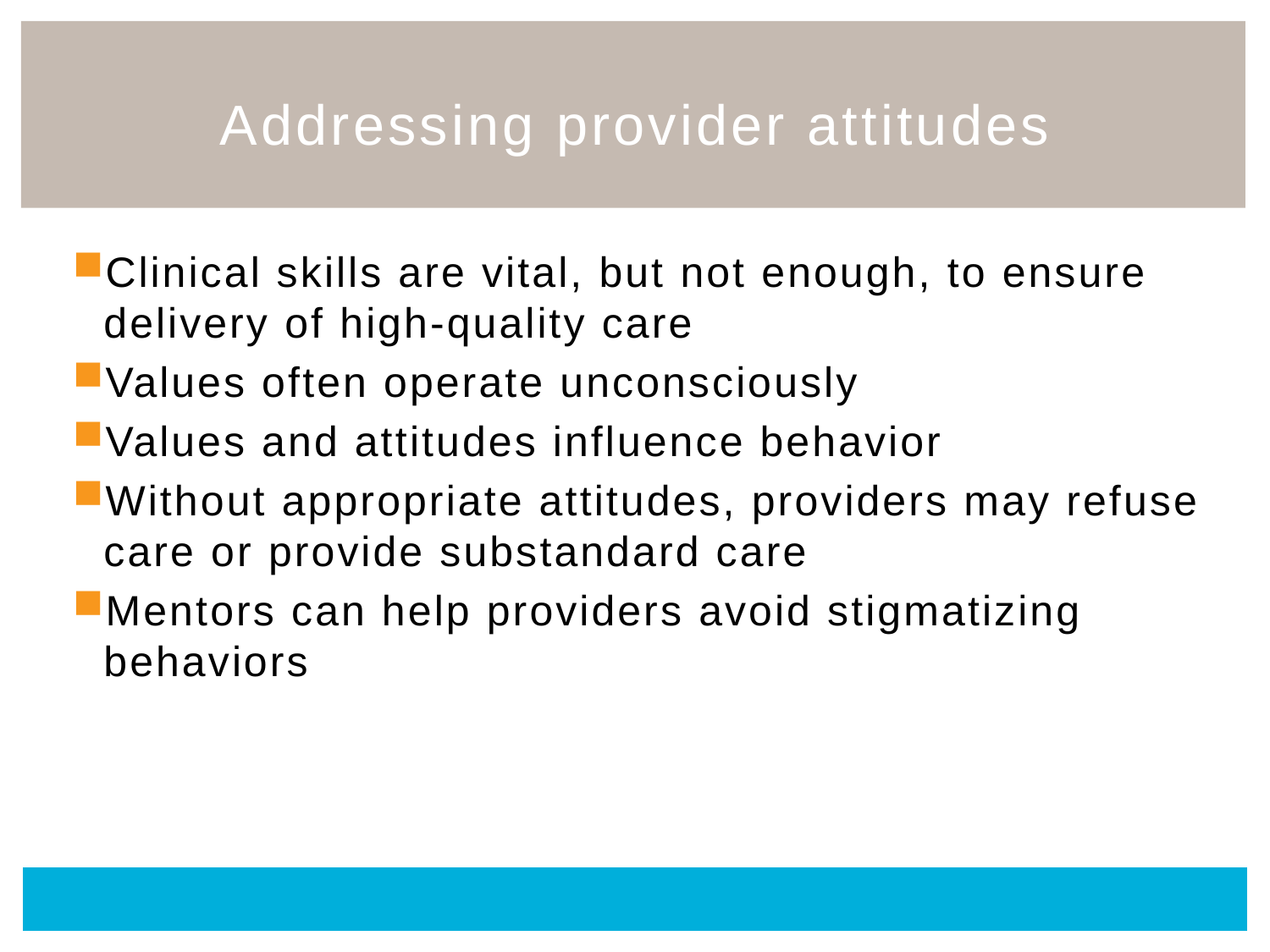

# Addressing provider attitudes
Clinical skills are vital, but not enough, to ensure delivery of high-quality care
Values often operate unconsciously
Values and attitudes influence behavior
Without appropriate attitudes, providers may refuse care or provide substandard care
Mentors can help providers avoid stigmatizing behaviors